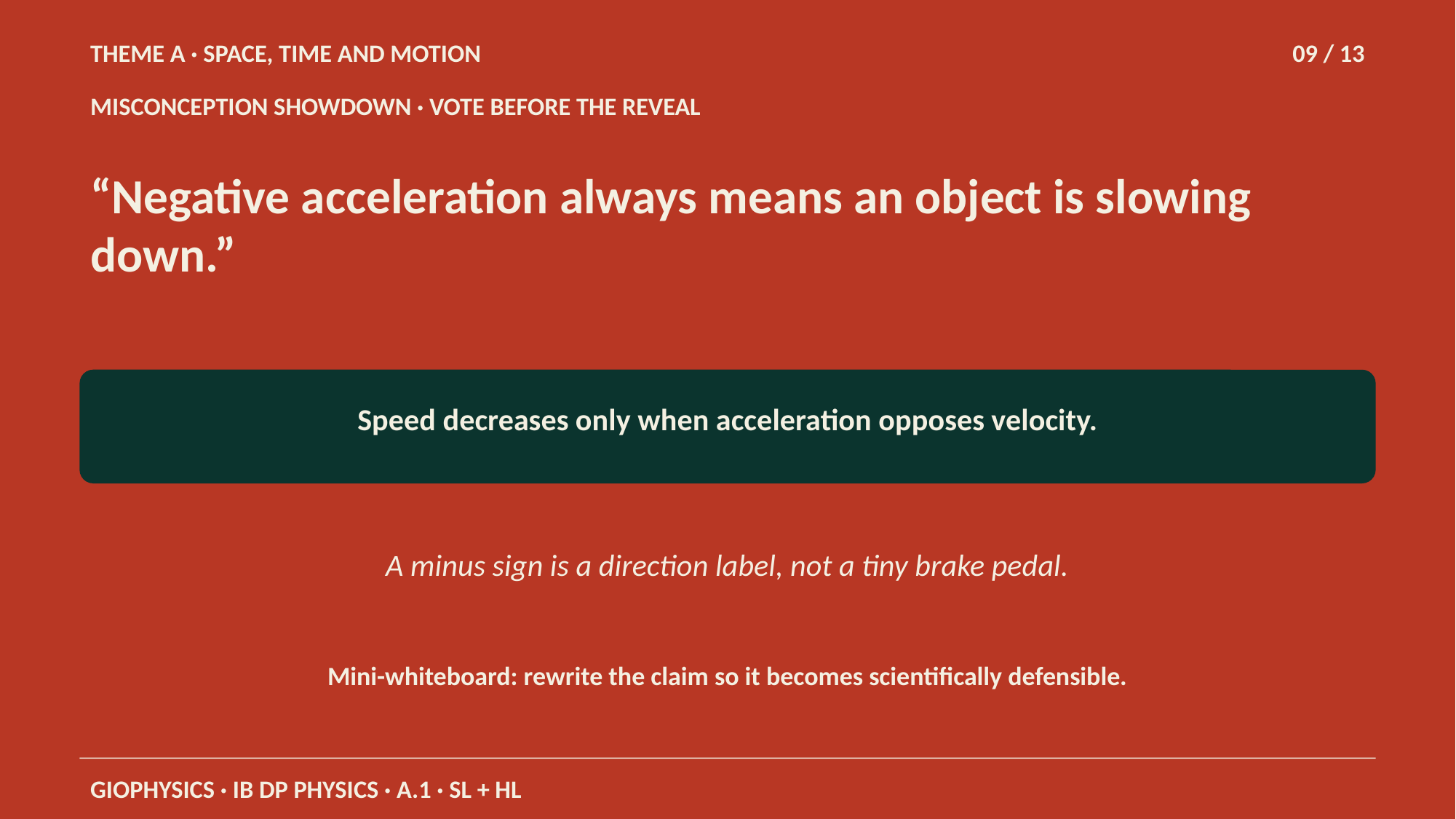

THEME A · SPACE, TIME AND MOTION
09 / 13
MISCONCEPTION SHOWDOWN · VOTE BEFORE THE REVEAL
“Negative acceleration always means an object is slowing down.”

Speed decreases only when acceleration opposes velocity.
A minus sign is a direction label, not a tiny brake pedal.
Mini-whiteboard: rewrite the claim so it becomes scientifically defensible.

GIOPHYSICS · IB DP PHYSICS · A.1 · SL + HL